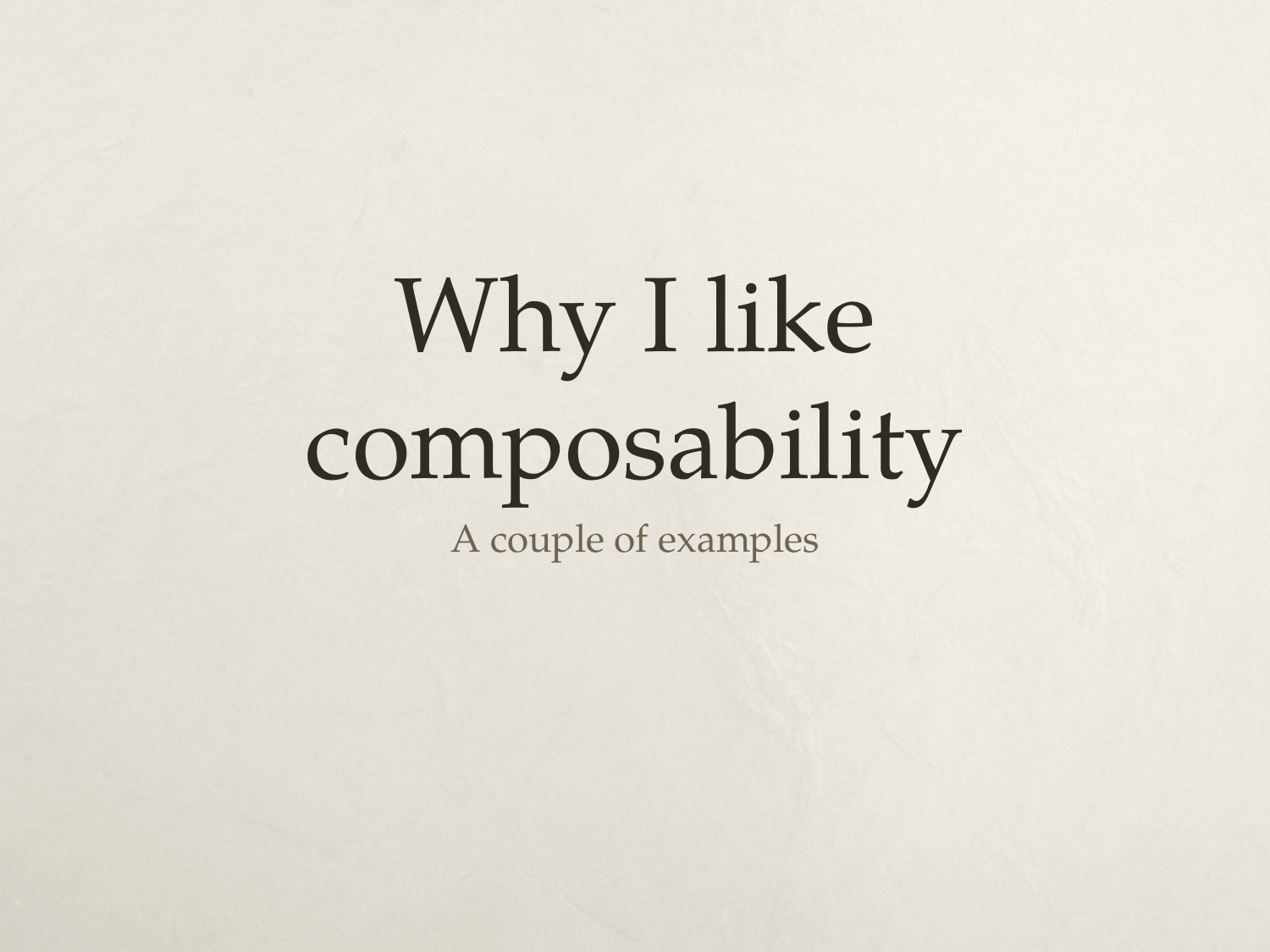

# Why I like composability
A couple of examples